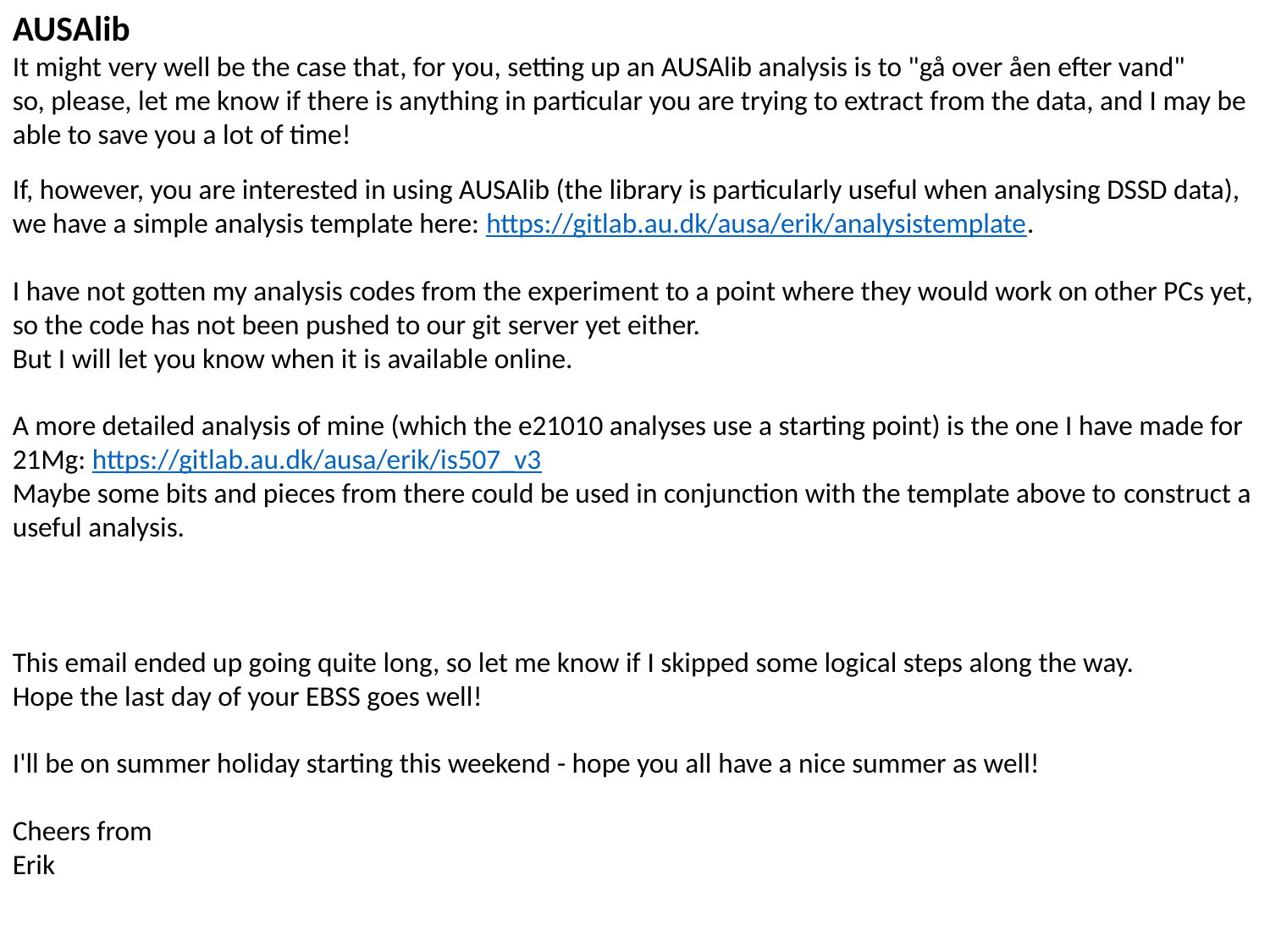

AUSAlib
It might very well be the case that, for you, setting up an AUSAlib analysis is to "gå over åen efter vand"
so, please, let me know if there is anything in particular you are trying to extract from the data, and I may be able to save you a lot of time!
If, however, you are interested in using AUSAlib (the library is particularly useful when analysing DSSD data), we have a simple analysis template here: https://gitlab.au.dk/ausa/erik/analysistemplate.

I have not gotten my analysis codes from the experiment to a point where they would work on other PCs yet, so the code has not been pushed to our git server yet either.
But I will let you know when it is available online.
A more detailed analysis of mine (which the e21010 analyses use a starting point) is the one I have made for 21Mg: https://gitlab.au.dk/ausa/erik/is507_v3
Maybe some bits and pieces from there could be used in conjunction with the template above to construct a useful analysis.

This email ended up going quite long, so let me know if I skipped some logical steps along the way.
Hope the last day of your EBSS goes well!
I'll be on summer holiday starting this weekend - hope you all have a nice summer as well!
Cheers from
Erik